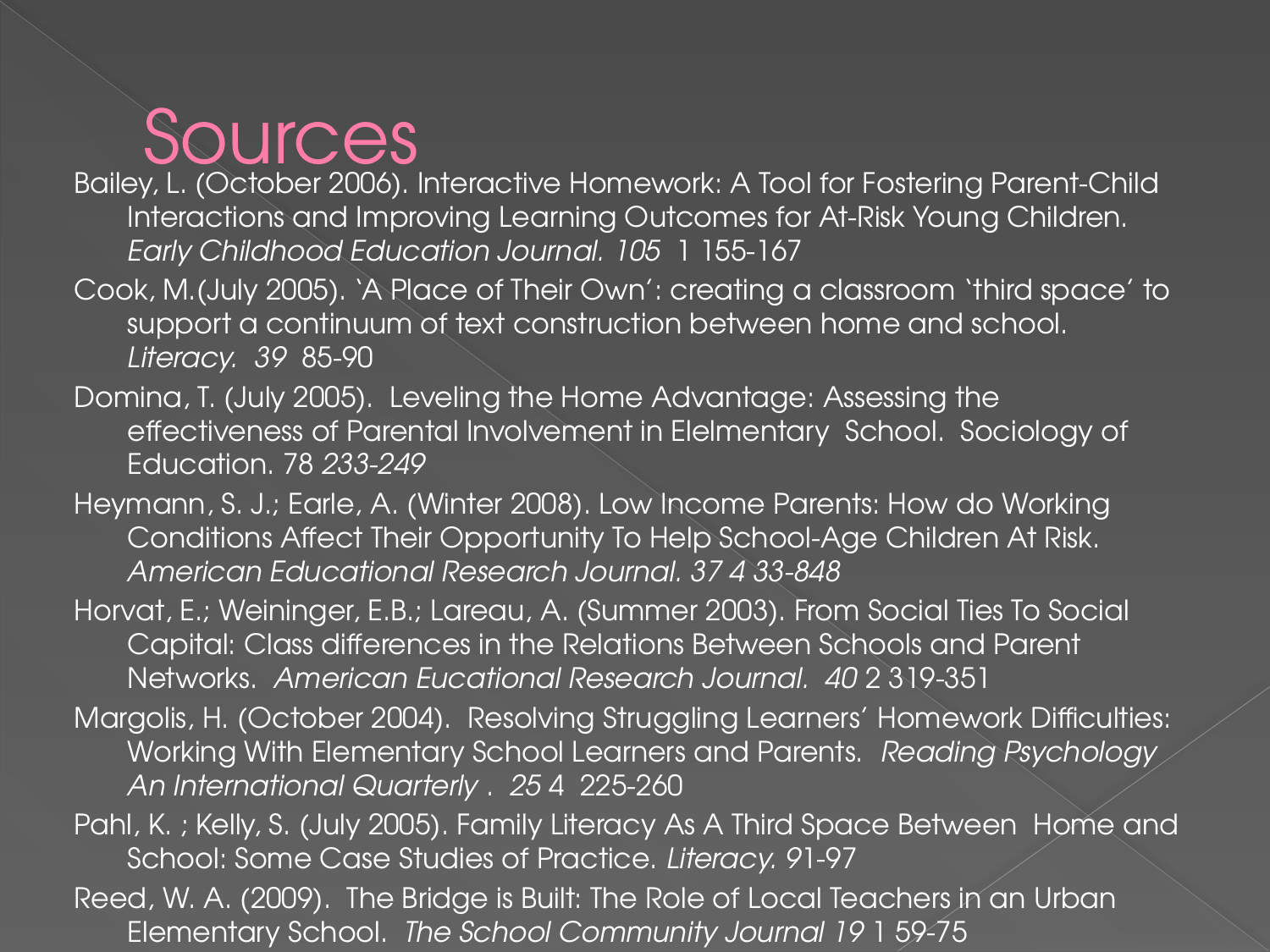

# Sources
Bailey, L. (October 2006). Interactive Homework: A Tool for Fostering Parent-Child Interactions and Improving Learning Outcomes for At-Risk Young Children.  Early Childhood Education Journal. 105  1 155-167
Cook, M.(July 2005). ‘A Place of Their Own’: creating a classroom ‘third space’ to support a continuum of text construction between home and school.  Literacy.  39  85-90
Domina, T. (July 2005).  Leveling the Home Advantage: Assessing the effectiveness of Parental Involvement in Elelmentary  School.  Sociology of Education. 78 233-249
Heymann, S. J.; Earle, A. (Winter 2008). Low Income Parents: How do Working Conditions Affect Their Opportunity To Help School-Age Children At Risk.  American Educational Research Journal. 37 4 33-848
Horvat, E.; Weininger, E.B.; Lareau, A. (Summer 2003). From Social Ties To Social Capital: Class differences in the Relations Between Schools and Parent Networks.  American Eucational Research Journal.  40 2 319-351
Margolis, H. (October 2004).  Resolving Struggling Learners’ Homework Difficulties: Working With Elementary School Learners and Parents.  Reading Psychology An International Quarterly .  25 4  225-260
Pahl, K. ; Kelly, S. (July 2005). Family Literacy As A Third Space Between  Home and School: Some Case Studies of Practice. Literacy. 91-97
Reed, W. A. (2009).  The Bridge is Built: The Role of Local Teachers in an Urban Elementary School.  The School Community Journal 19 1 59-75